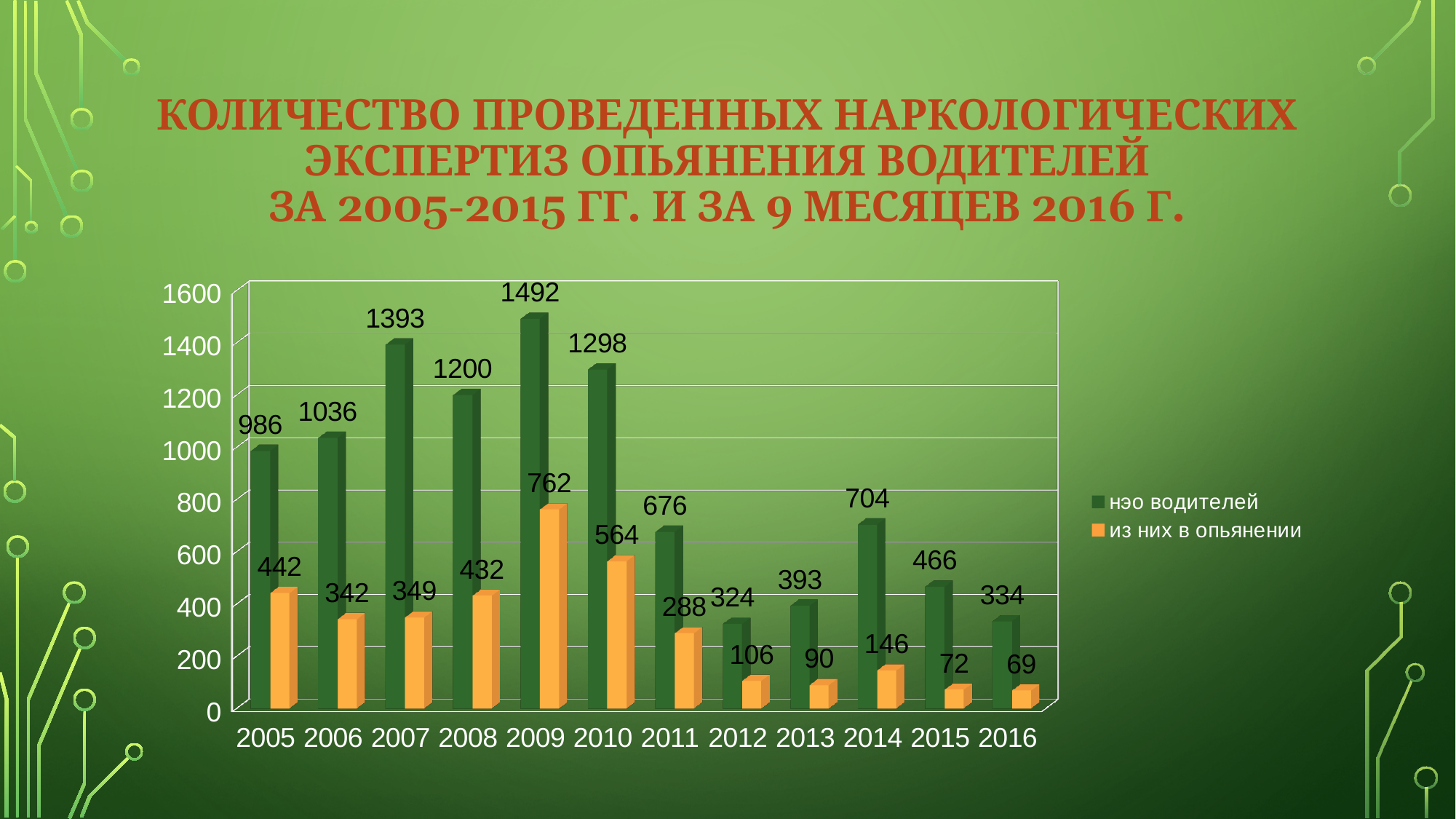

# Количество проведенных наркологических экспертиз опьянения водителей за 2005-2015 гг. и за 9 месяцев 2016 г.

[unsupported chart]